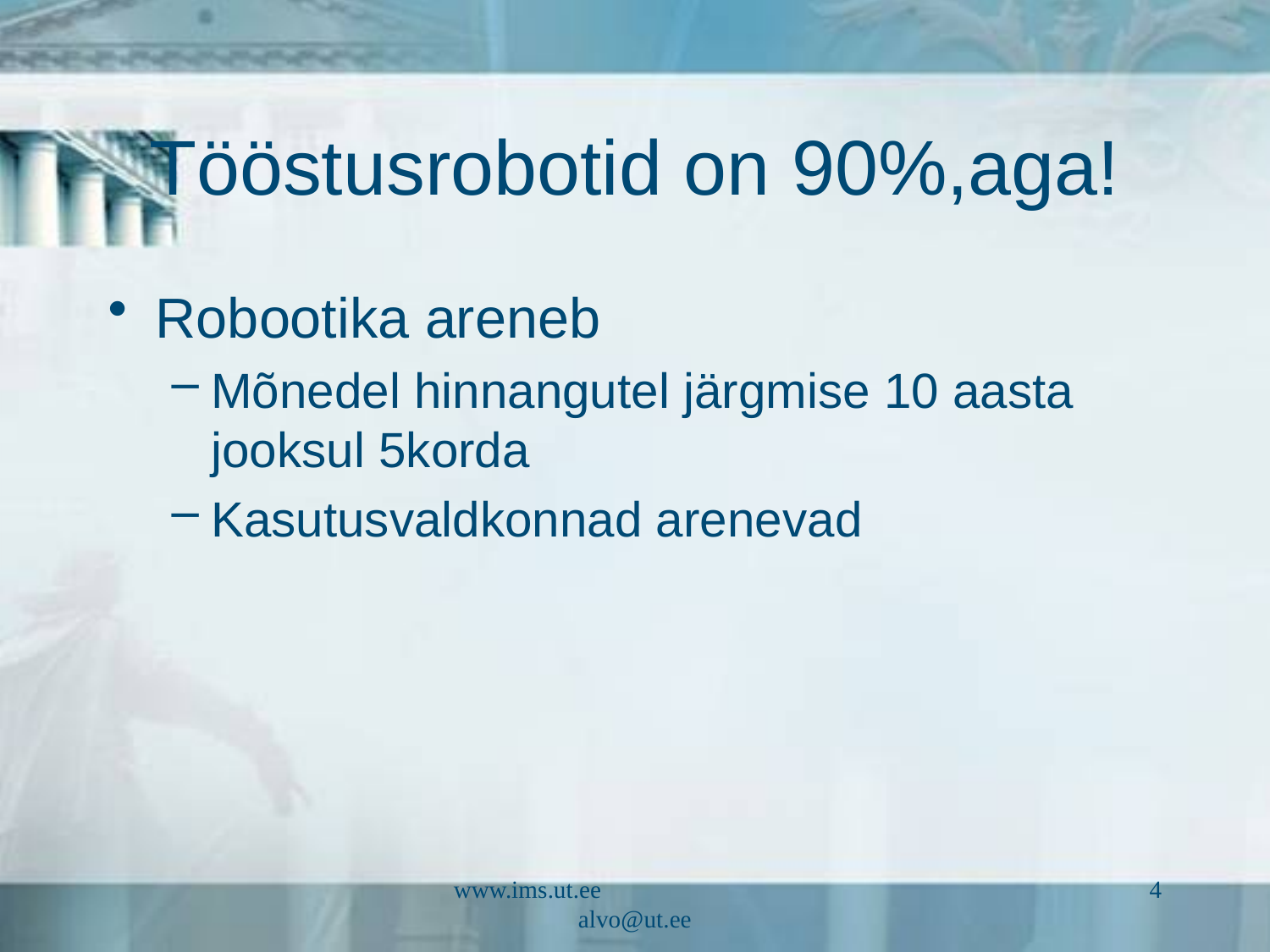

# Tööstusrobotid on 90%,aga!
Robootika areneb
Mõnedel hinnangutel järgmise 10 aasta jooksul 5korda
Kasutusvaldkonnad arenevad
www.ims.ut.ee                                    alvo@ut.ee
4